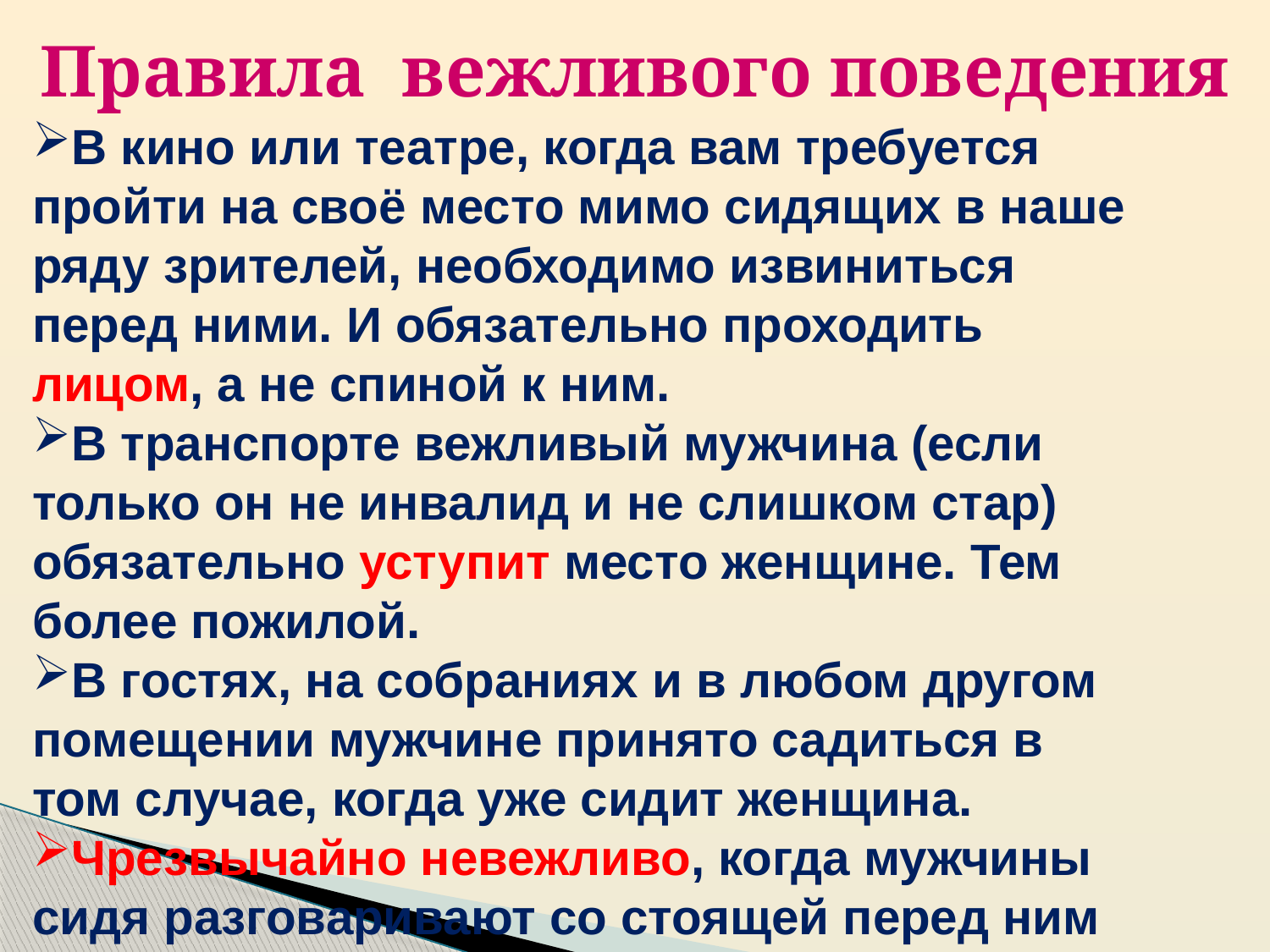

Правила  вежливого поведения
В кино или театре, когда вам требуется пройти на своё место мимо сидящих в наше ряду зрителей, необходимо извиниться перед ними. И обязательно проходить лицом, а не спиной к ним.
В транспорте вежливый мужчина (если только он не инвалид и не слишком стар) обязательно уступит место женщине. Тем более пожилой.
В гостях, на собраниях и в любом другом помещении мужчине принято садиться в том случае, когда уже сидит женщина.
Чрезвычайно невежливо, когда мужчины сидя разговаривают со стоящей перед ним женщиной.
Входя в помещение, важно пропустить женщину вперёд.